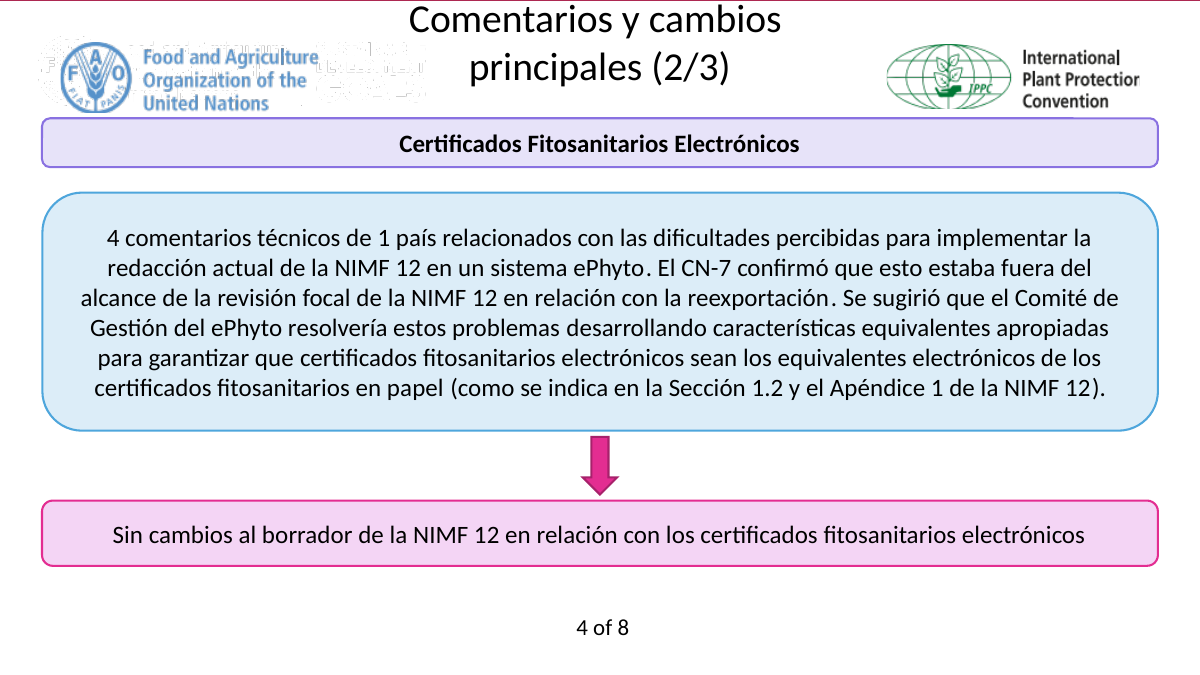

Comentarios y cambios
principales (2/3)
Certificados Fitosanitarios Electrónicos
4 comentarios técnicos de 1 país relacionados con las dificultades percibidas para implementar la redacción actual de la NIMF 12 en un sistema ePhyto. El CN-7 confirmó que esto estaba fuera del alcance de la revisión focal de la NIMF 12 en relación con la reexportación. Se sugirió que el Comité de Gestión del ePhyto resolvería estos problemas desarrollando características equivalentes apropiadas para garantizar que certificados fitosanitarios electrónicos sean los equivalentes electrónicos de los certificados fitosanitarios en papel (como se indica en la Sección 1.2 y el Apéndice 1 de la NIMF 12).

Sin cambios al borrador de la NIMF 12 en relación con los certificados fitosanitarios electrónicos
4 of 8